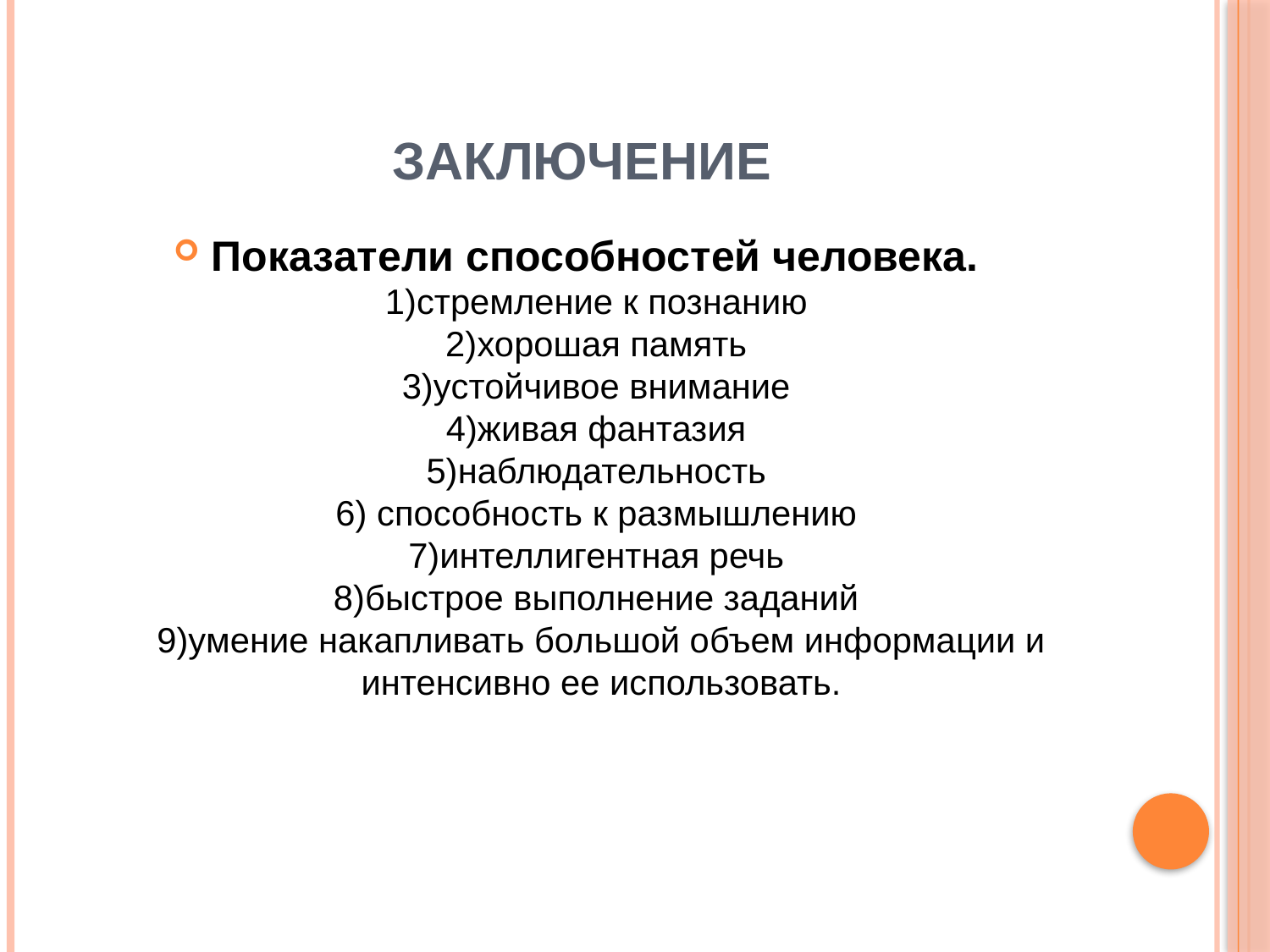

# заключение
Показатели способностей человека. 
1)стремление к познанию 
2)хорошая память 
3)устойчивое внимание 
4)живая фантазия 
5)наблюдательность 
6) способность к размышлению 
7)интеллигентная речь 
8)быстрое выполнение заданий 
9)умение накапливать большой объем информации и интенсивно ее использовать.